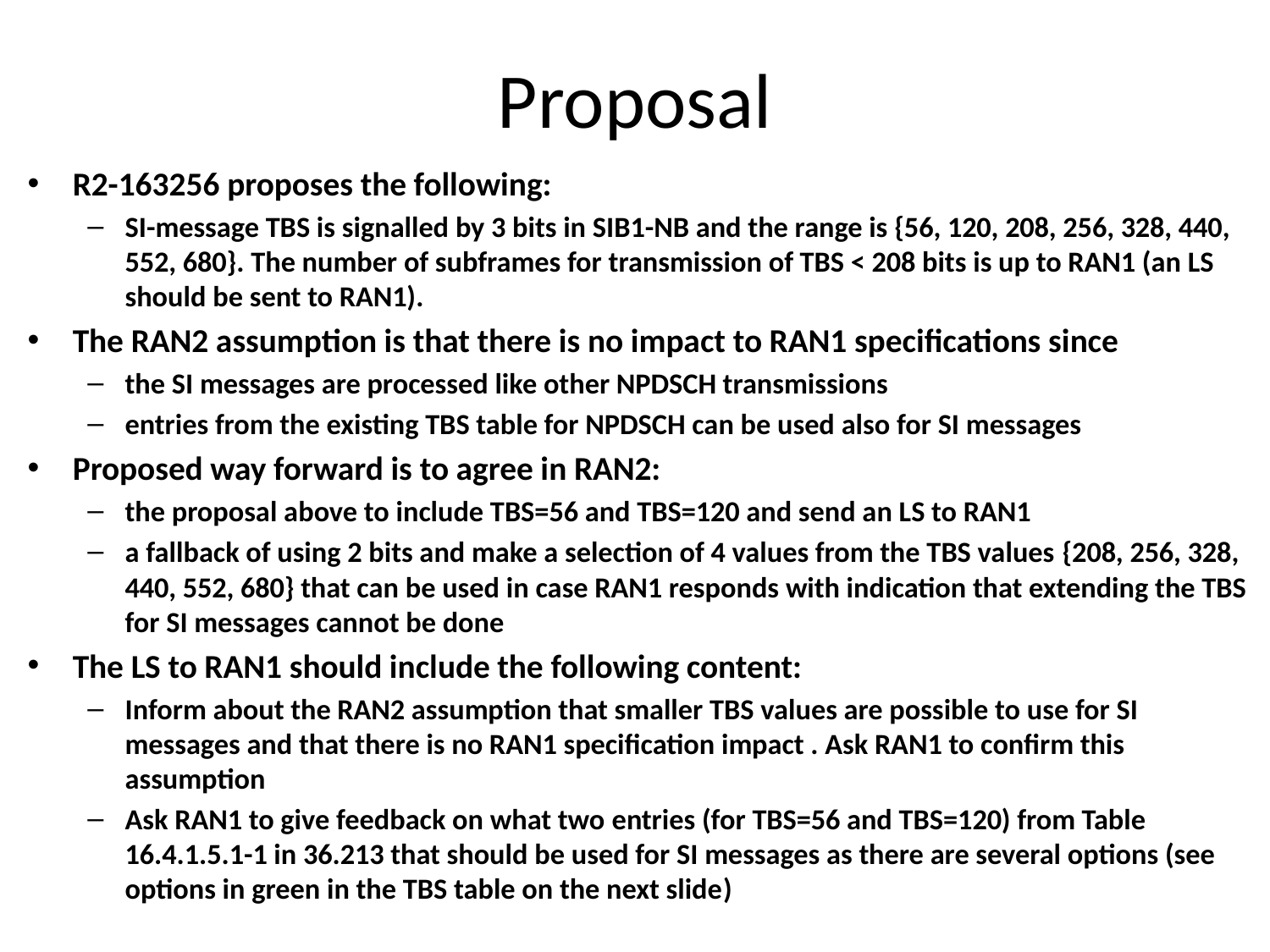

# Proposal
R2-163256 proposes the following:
SI-message TBS is signalled by 3 bits in SIB1-NB and the range is {56, 120, 208, 256, 328, 440, 552, 680}. The number of subframes for transmission of TBS < 208 bits is up to RAN1 (an LS should be sent to RAN1).
The RAN2 assumption is that there is no impact to RAN1 specifications since
the SI messages are processed like other NPDSCH transmissions
entries from the existing TBS table for NPDSCH can be used also for SI messages
Proposed way forward is to agree in RAN2:
the proposal above to include TBS=56 and TBS=120 and send an LS to RAN1
a fallback of using 2 bits and make a selection of 4 values from the TBS values {208, 256, 328, 440, 552, 680} that can be used in case RAN1 responds with indication that extending the TBS for SI messages cannot be done
The LS to RAN1 should include the following content:
Inform about the RAN2 assumption that smaller TBS values are possible to use for SI messages and that there is no RAN1 specification impact . Ask RAN1 to confirm this assumption
Ask RAN1 to give feedback on what two entries (for TBS=56 and TBS=120) from Table 16.4.1.5.1-1 in 36.213 that should be used for SI messages as there are several options (see options in green in the TBS table on the next slide)